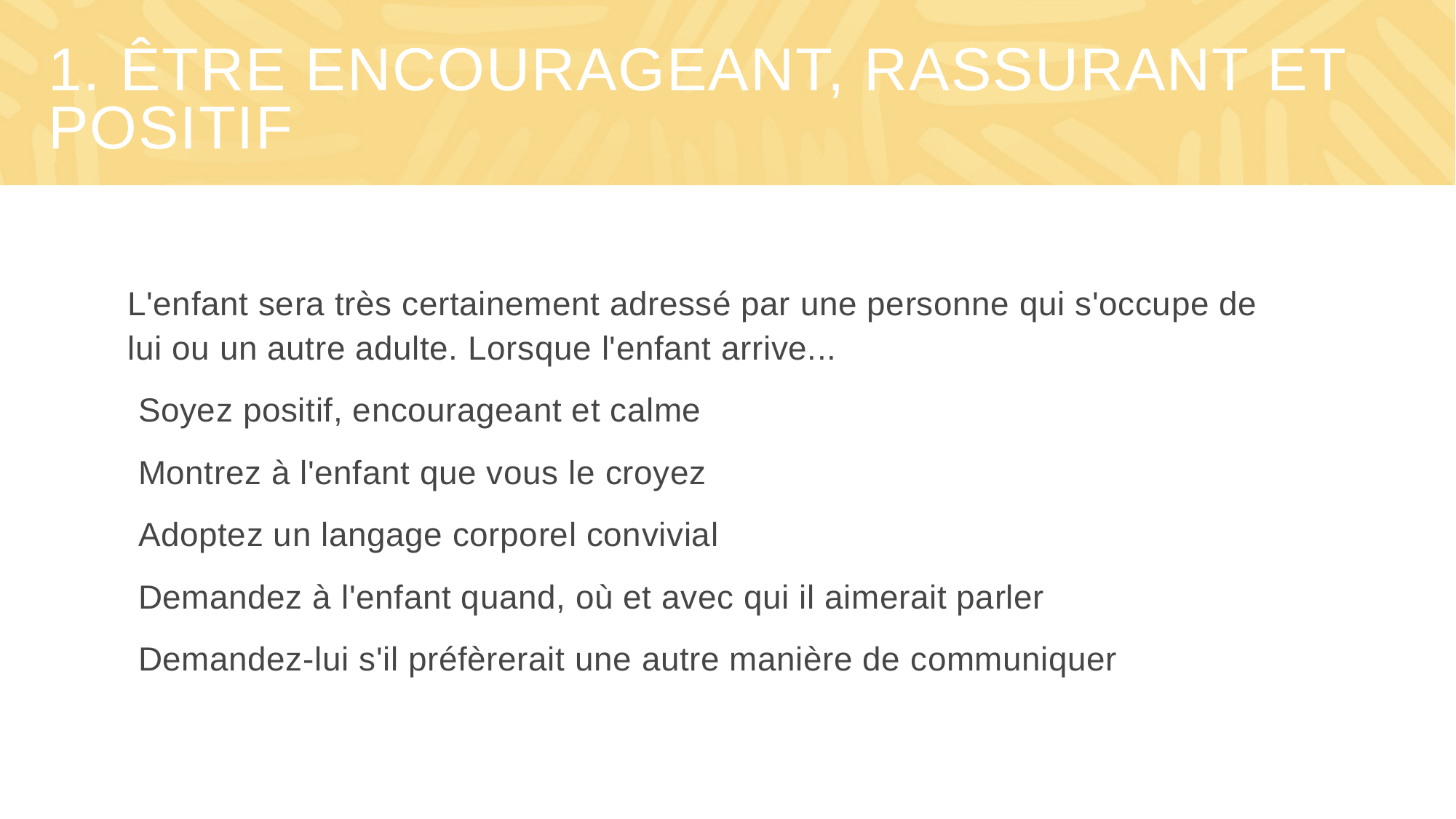

# 1. Être encourageant, rassurant et positif
L'enfant sera très certainement adressé par une personne qui s'occupe de lui ou un autre adulte. Lorsque l'enfant arrive...
Soyez positif, encourageant et calme
Montrez à l'enfant que vous le croyez
Adoptez un langage corporel convivial
Demandez à l'enfant quand, où et avec qui il aimerait parler
Demandez-lui s'il préfèrerait une autre manière de communiquer